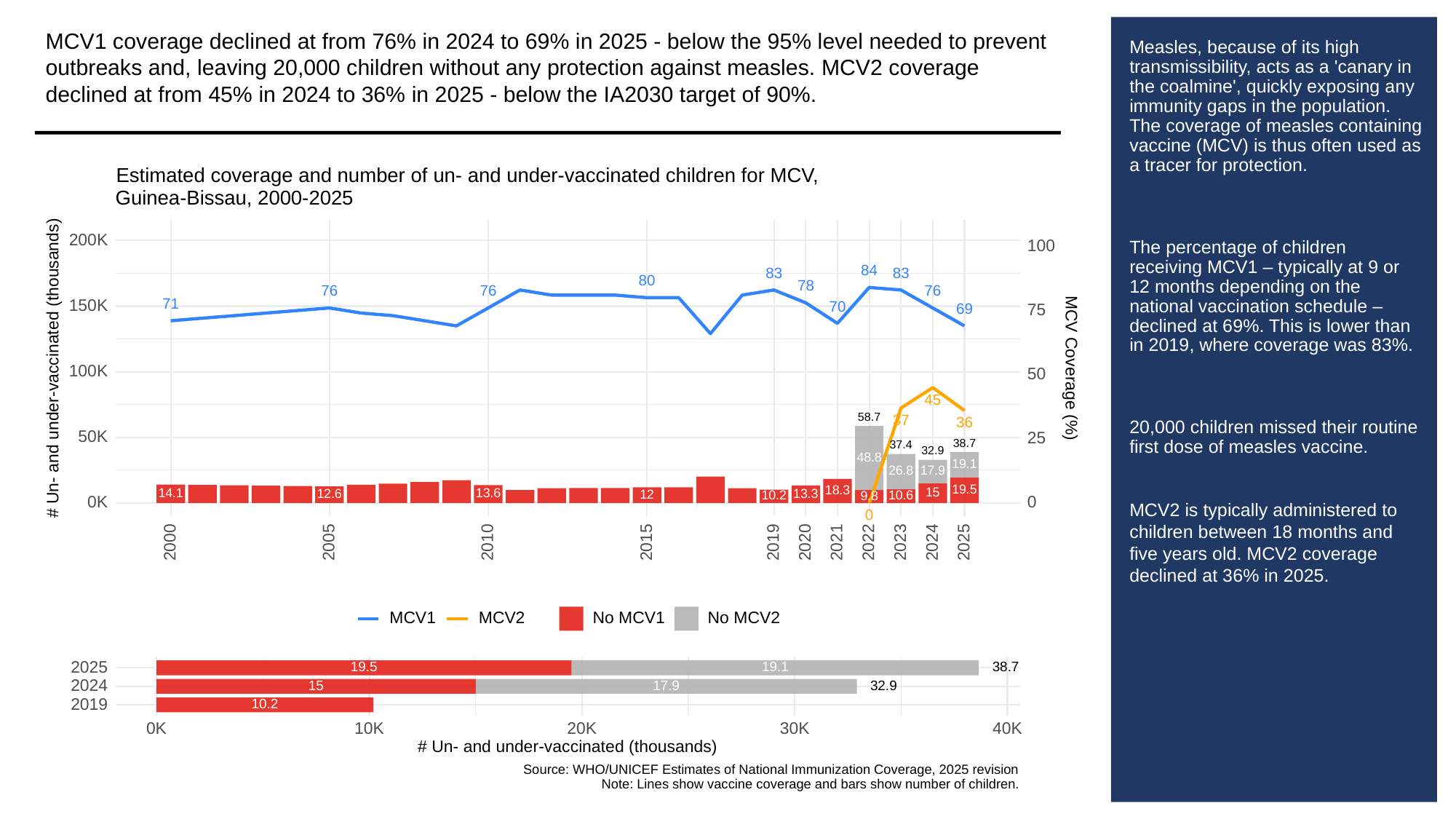

MCV1 coverage declined at from 76% in 2024 to 69% in 2025 - below the 95% level needed to prevent outbreaks and, leaving 20,000 children without any protection against measles. MCV2 coverage declined at from 45% in 2024 to 36% in 2025 - below the IA2030 target of 90%.
# Measles, because of its high transmissibility, acts as a 'canary in the coalmine', quickly exposing any immunity gaps in the population. The coverage of measles containing vaccine (MCV) is thus often used as a tracer for protection.

The percentage of children receiving MCV1 – typically at 9 or 12 months depending on the national vaccination schedule – declined at 69%. This is lower than in 2019, where coverage was 83%.

20,000 children missed their routine first dose of measles vaccine.

MCV2 is typically administered to children between 18 months and five years old. MCV2 coverage declined at 36% in 2025.

Estimated coverage and number of un- and under-vaccinated children for MCV,
Guinea-Bissau, 2000-2025

200K
100

84
83
83

80
78
76
76
76

71
150K
70
69
75

# Un- and under-vaccinated (thousands)
MCV Coverage (%)
100K
50

45

58.7
37
36

50K
25

38.7
37.4
32.9

48.8

19.1
17.9
26.8

19.5

18.3

15
14.1

13.6
13.3

12.6

12
10.6
10.2
9.8
0K
0

0
2023
2000
2005
2010
2015
2019
2020
2021
2022
2024
2025

MCV1
MCV2
No MCV1
No MCV2

2025
38.7
19.5
19.1

2024
32.9
15
17.9

2019
10.2

30K
0K
10K
20K
40K
# Un- and under-vaccinated (thousands)
Source: WHO/UNICEF Estimates of National Immunization Coverage, 2025 revision
Note: Lines show vaccine coverage and bars show number of children.